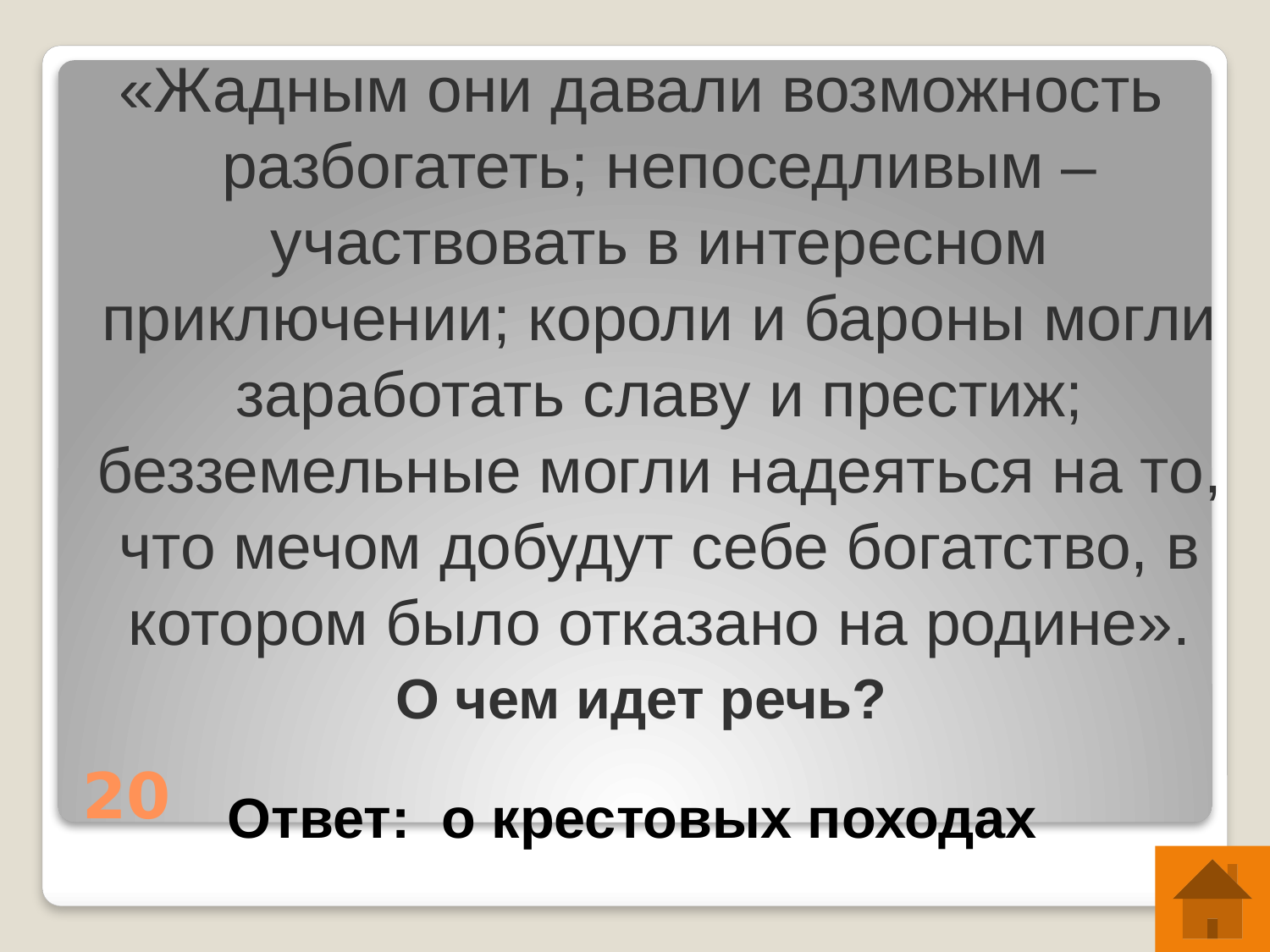

«Жадным они давали возможность разбогатеть; непоседливым – участвовать в интересном приключении; короли и бароны могли заработать славу и престиж; безземельные могли надеяться на то, что мечом добудут себе богатство, в котором было отказано на родине».
О чем идет речь?
# 20
Ответ:  о крестовых походах